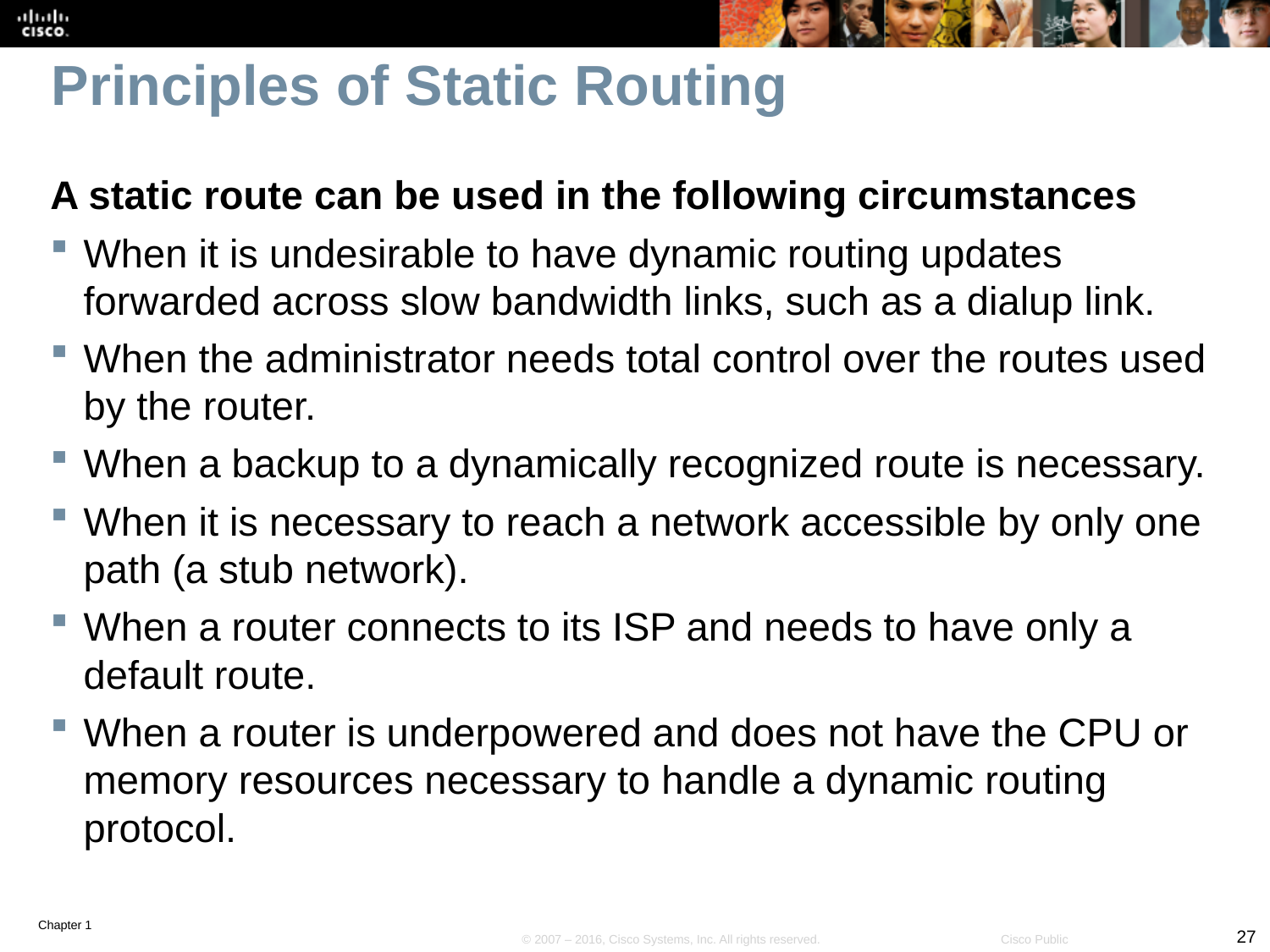

# Principles of Static Routing
A static route can be used in the following circumstances
When it is undesirable to have dynamic routing updates forwarded across slow bandwidth links, such as a dialup link.
When the administrator needs total control over the routes used by the router.
When a backup to a dynamically recognized route is necessary.
When it is necessary to reach a network accessible by only one path (a stub network).
When a router connects to its ISP and needs to have only a default route.
When a router is underpowered and does not have the CPU or memory resources necessary to handle a dynamic routing protocol.